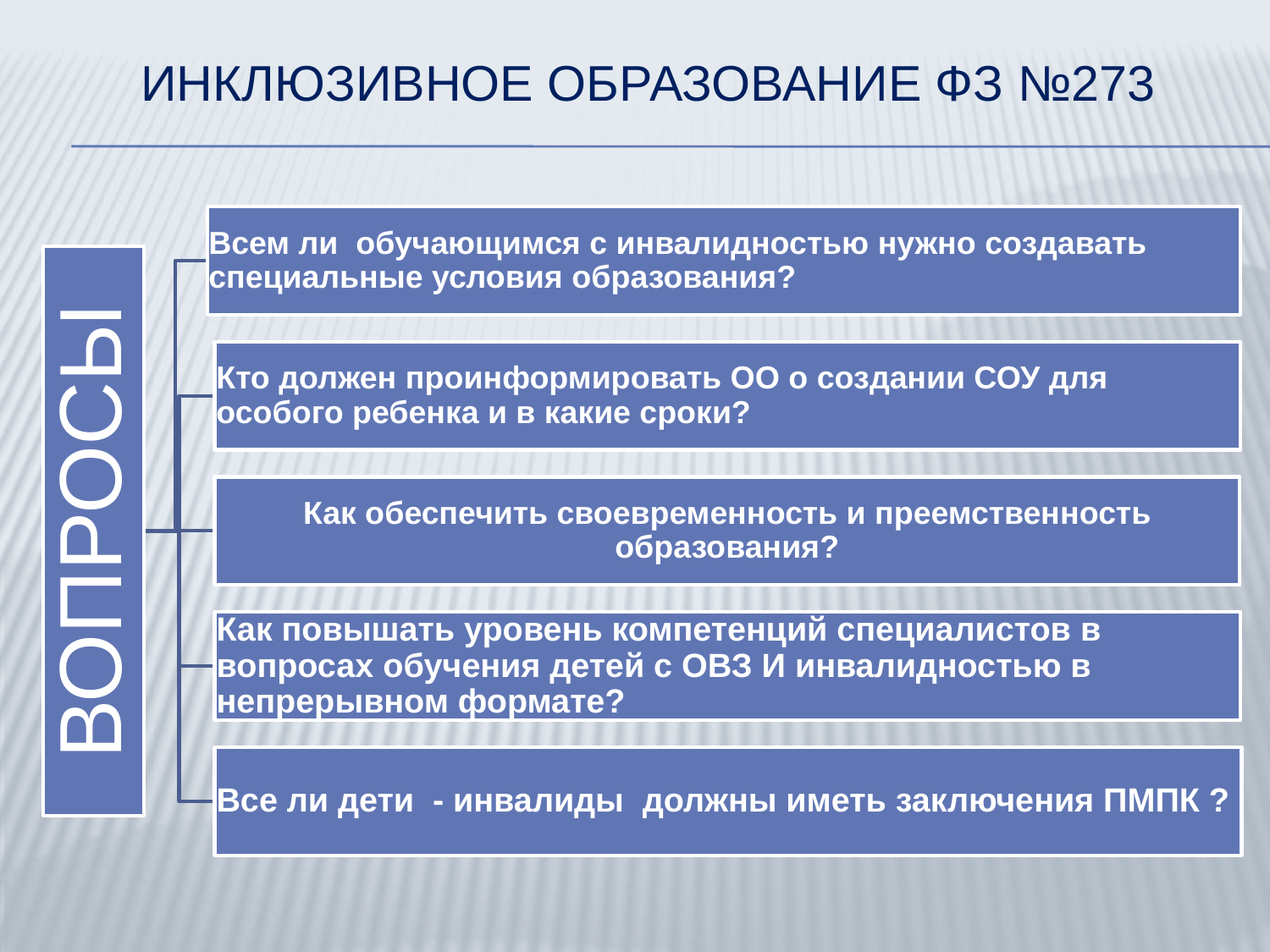

# Инклюзивное образование ФЗ №273

ВОПРОСЫ
Всем ли  обучающимся с инвалидностью нужно создавать  специальные условия образования?
Кто должен проинформировать ОО о создании СОУ для  особого ребенка и в какие сроки?
Как обеспечить своевременность и преемственность образования?
Как повышать уровень компетенций специалистов в вопросах обучения детей с ОВЗ И инвалидностью в непрерывном формате?
Все ли дети  - инвалиды  должны иметь заключения ПМПК ?